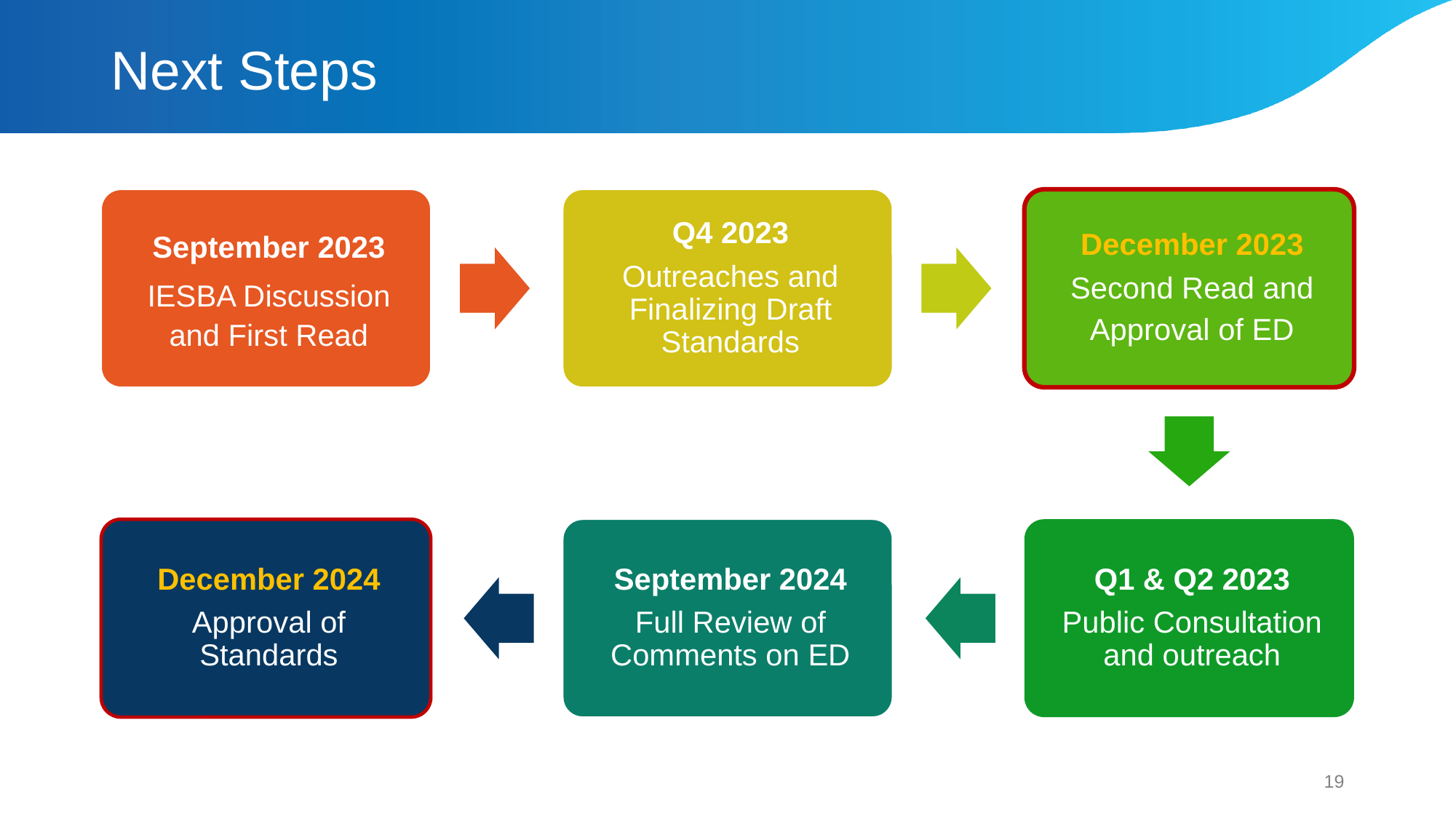

# Next Steps
September 2023
IESBA Discussion and First Read

Q4 2023
Outreaches and Finalizing Draft Standards

December 2023
Second Read and
Approval of ED

Q1 & Q2 2023
Public Consultation and outreach

September 2024
Full Review of Comments on ED

December 2024
Approval of Standards
19